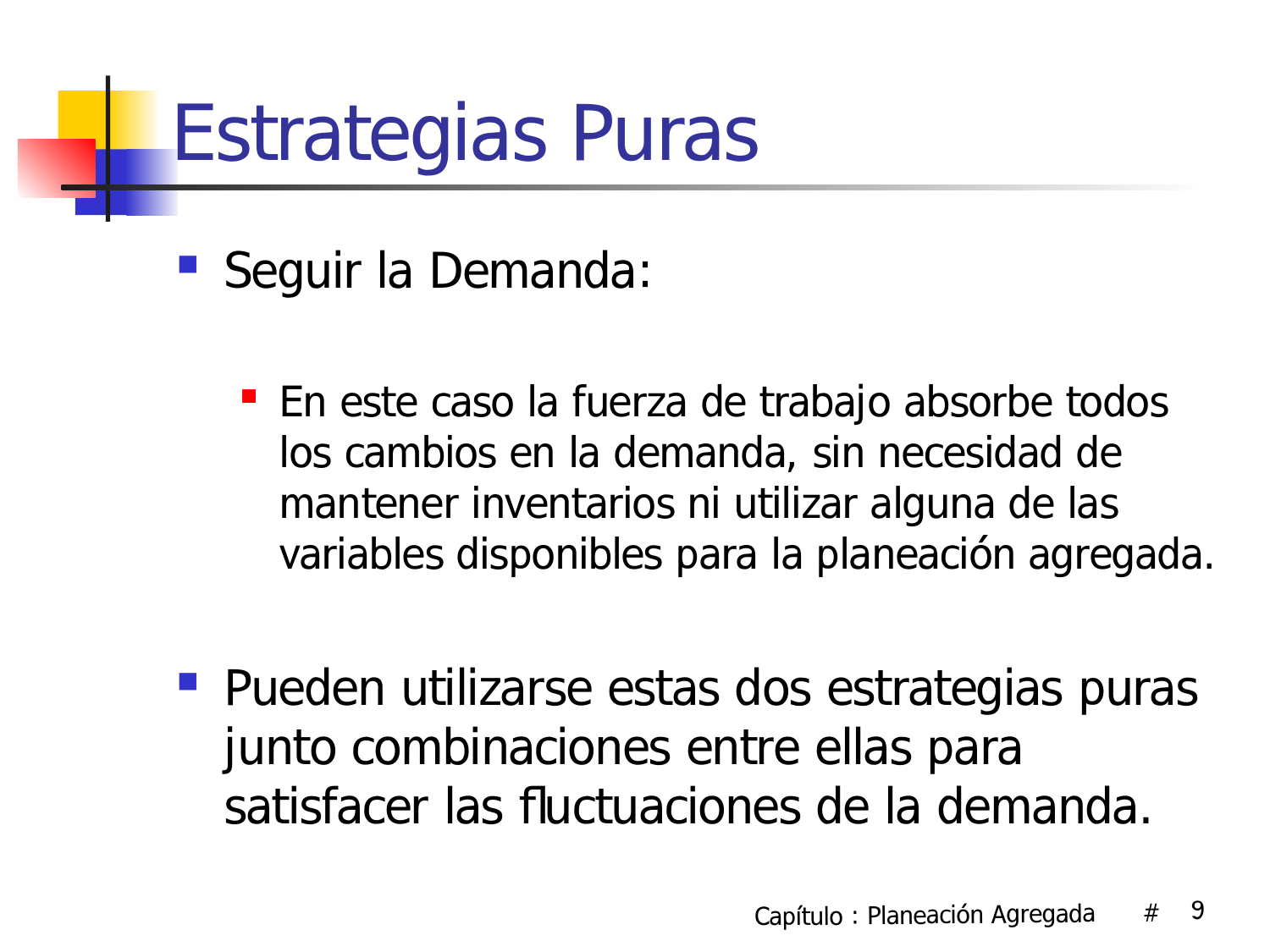

# Estrategias Puras
Seguir la Demanda:

En este caso la fuerza de trabajo absorbe todos los cambios en la demanda, sin necesidad de mantener inventarios ni utilizar alguna de las variables disponibles para la planeación agregada.

Pueden utilizarse estas dos estrategias puras junto combinaciones entre ellas para satisfacer las fluctuaciones de la demanda.
9
Capítulo : Planeación Agregada      #